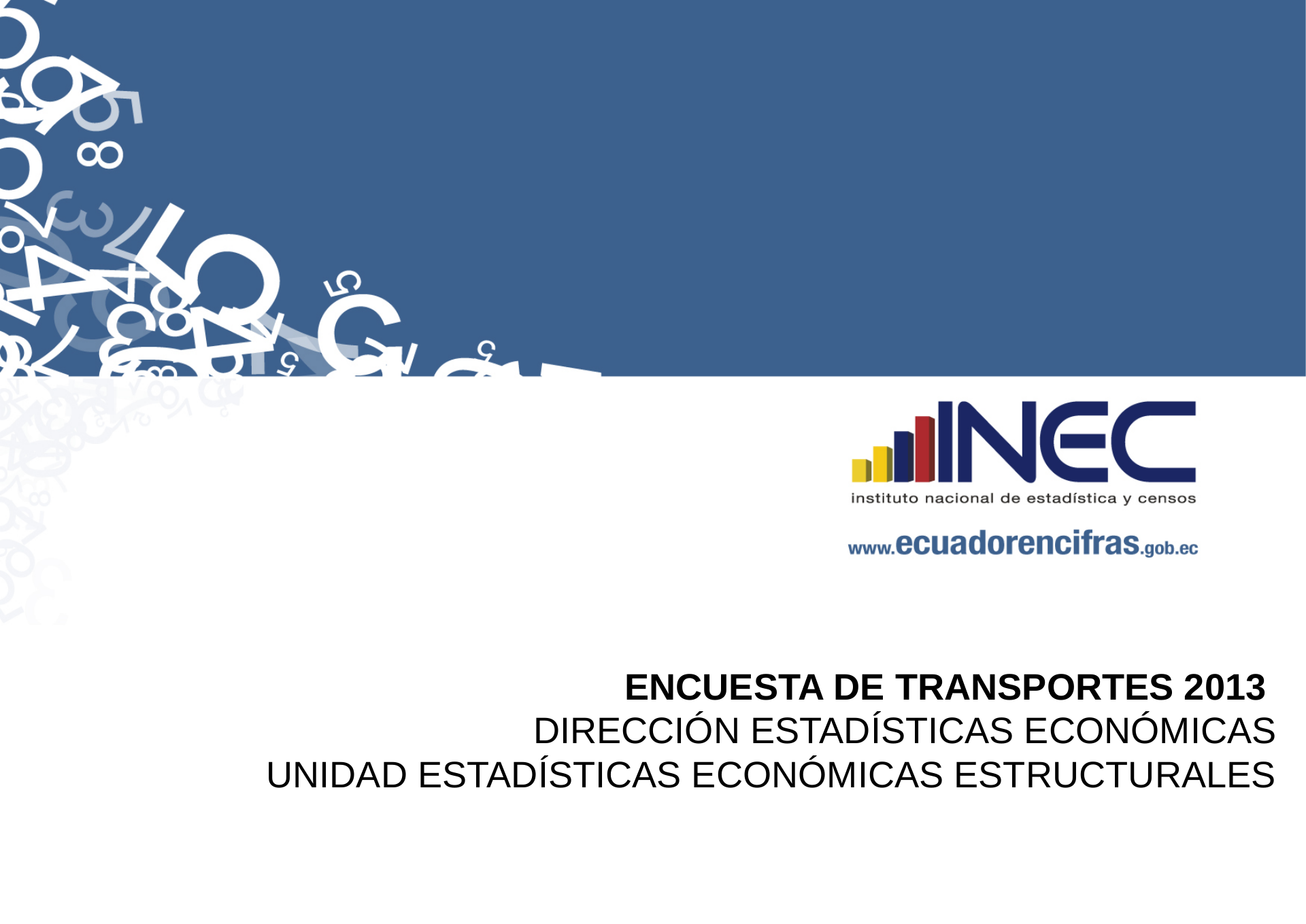

ENCUESTA DE TRANSPORTES 2013
DIRECCIÓN ESTADÍSTICAS ECONÓMICAS
UNIDAD ESTADÍSTICAS ECONÓMICAS ESTRUCTURALES